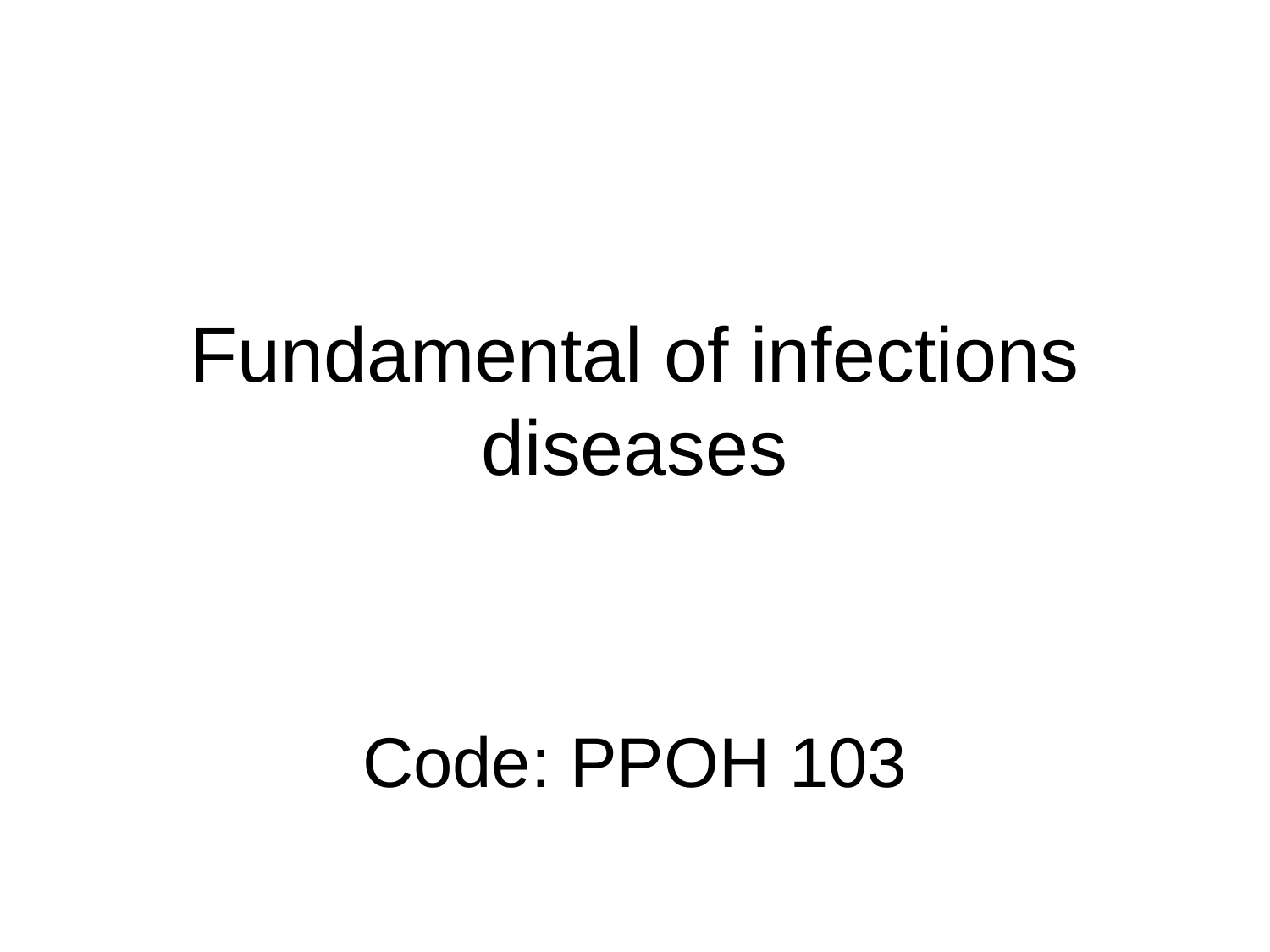

# Fundamental of infections diseases
Code: PPOH 103